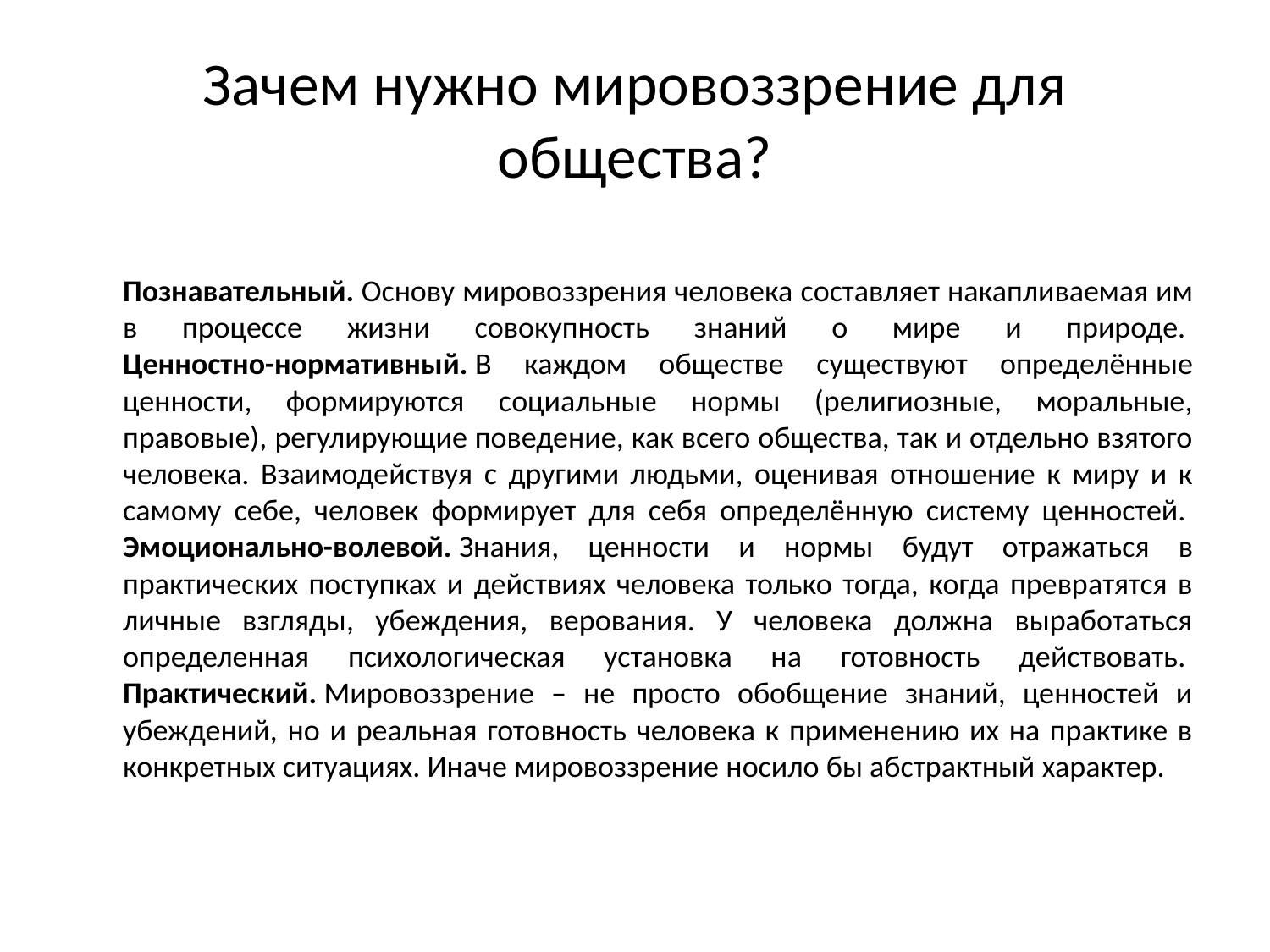

# Зачем нужно мировоззрение для общества?

	Познавательный. Основу мировоззрения человека составляет накапливаемая им в процессе жизни совокупность знаний о мире и природе. 
Ценностно-нормативный. В каждом обществе существуют определённые ценности, формируются социальные нормы (религиозные, моральные, правовые), регулирующие поведение, как всего общества, так и отдельно взятого человека. Взаимодействуя с другими людьми, оценивая отношение к миру и к самому себе, человек формирует для себя определённую систему ценностей. 
Эмоционально-волевой. Знания, ценности и нормы будут отражаться в практических поступках и действиях человека только тогда, когда превратятся в личные взгляды, убеждения, верования. У человека должна выработаться определенная психологическая установка на готовность действовать. 
Практический. Мировоззрение – не просто обобщение знаний, ценностей и убеждений, но и реальная готовность человека к применению их на практике в конкретных ситуациях. Иначе мировоззрение носило бы абстрактный характер.